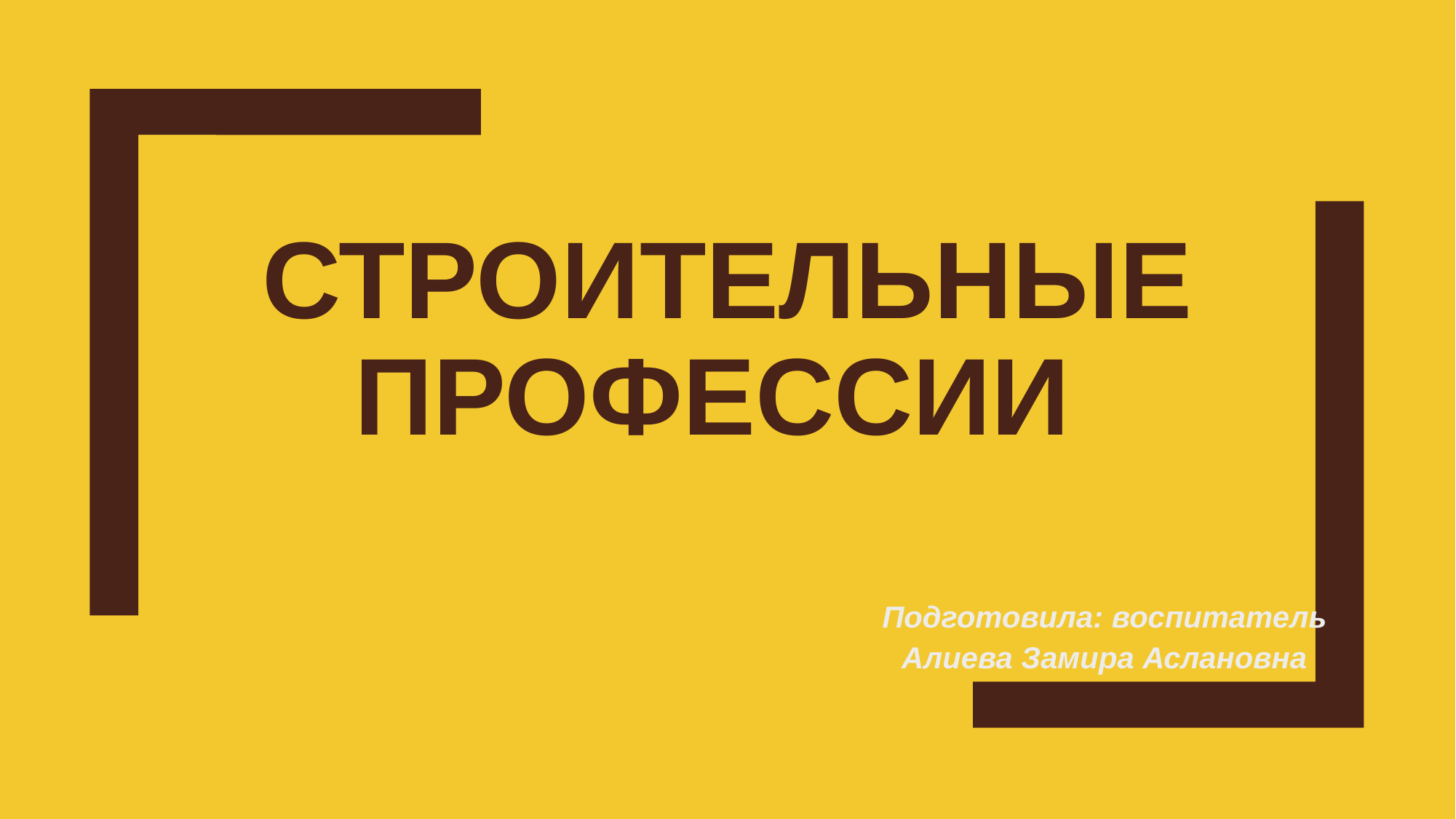

# СТРОИТЕЛЬНЫЕ ПРОФЕССИИ
Подготовила: воспитатель
Алиева Замира Аслановна